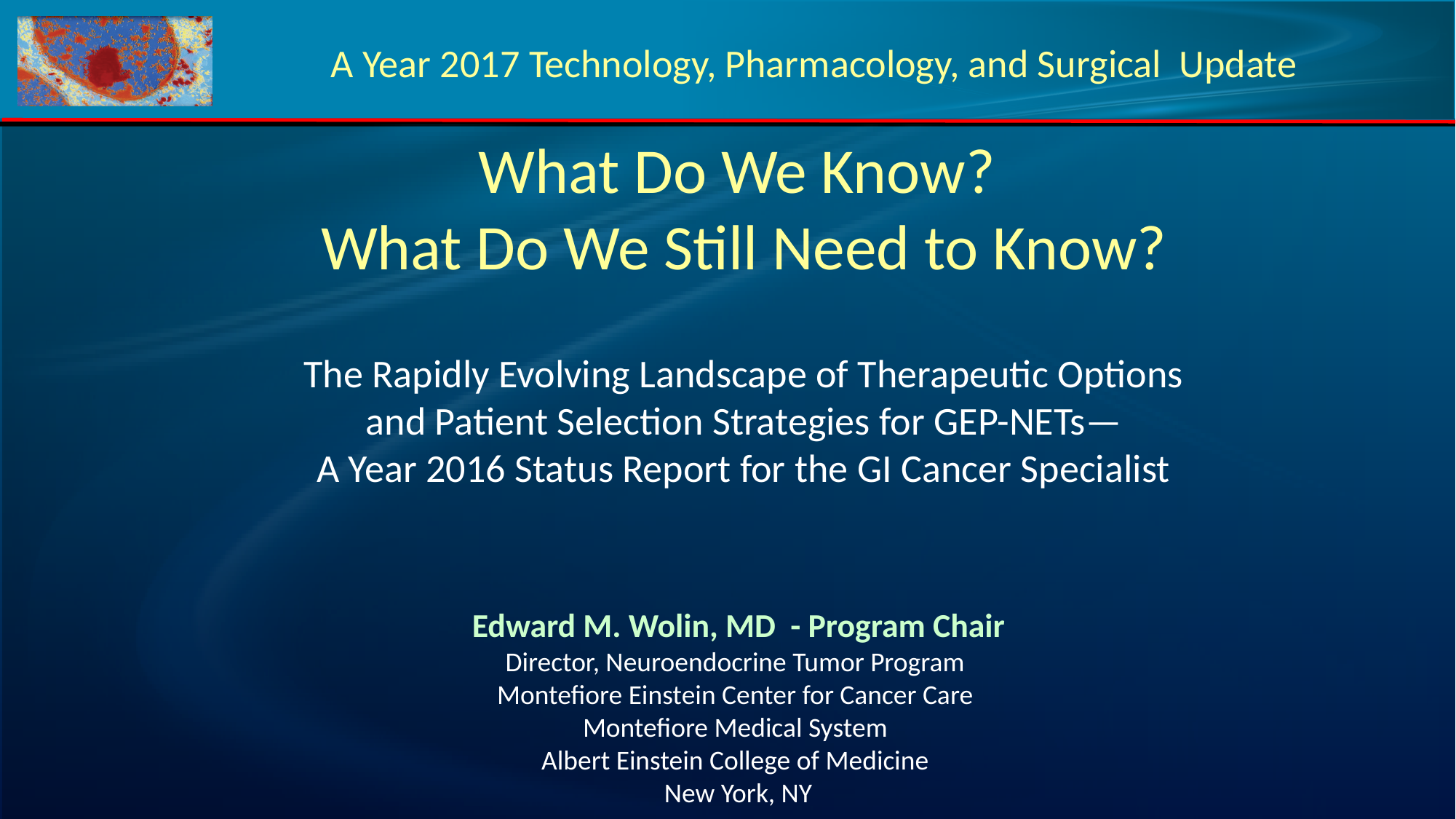

A Year 2017 Technology, Pharmacology, and Surgical  Update
What Do We Know?
What Do We Still Need to Know?

The Rapidly Evolving Landscape of Therapeutic Options and Patient Selection Strategies for GEP-NETs—
A Year 2016 Status Report for the GI Cancer Specialist

Edward M. Wolin, MD  - Program Chair
Director, Neuroendocrine Tumor Program
Montefiore Einstein Center for Cancer Care
Montefiore Medical System
Albert Einstein College of Medicine
New York, NY